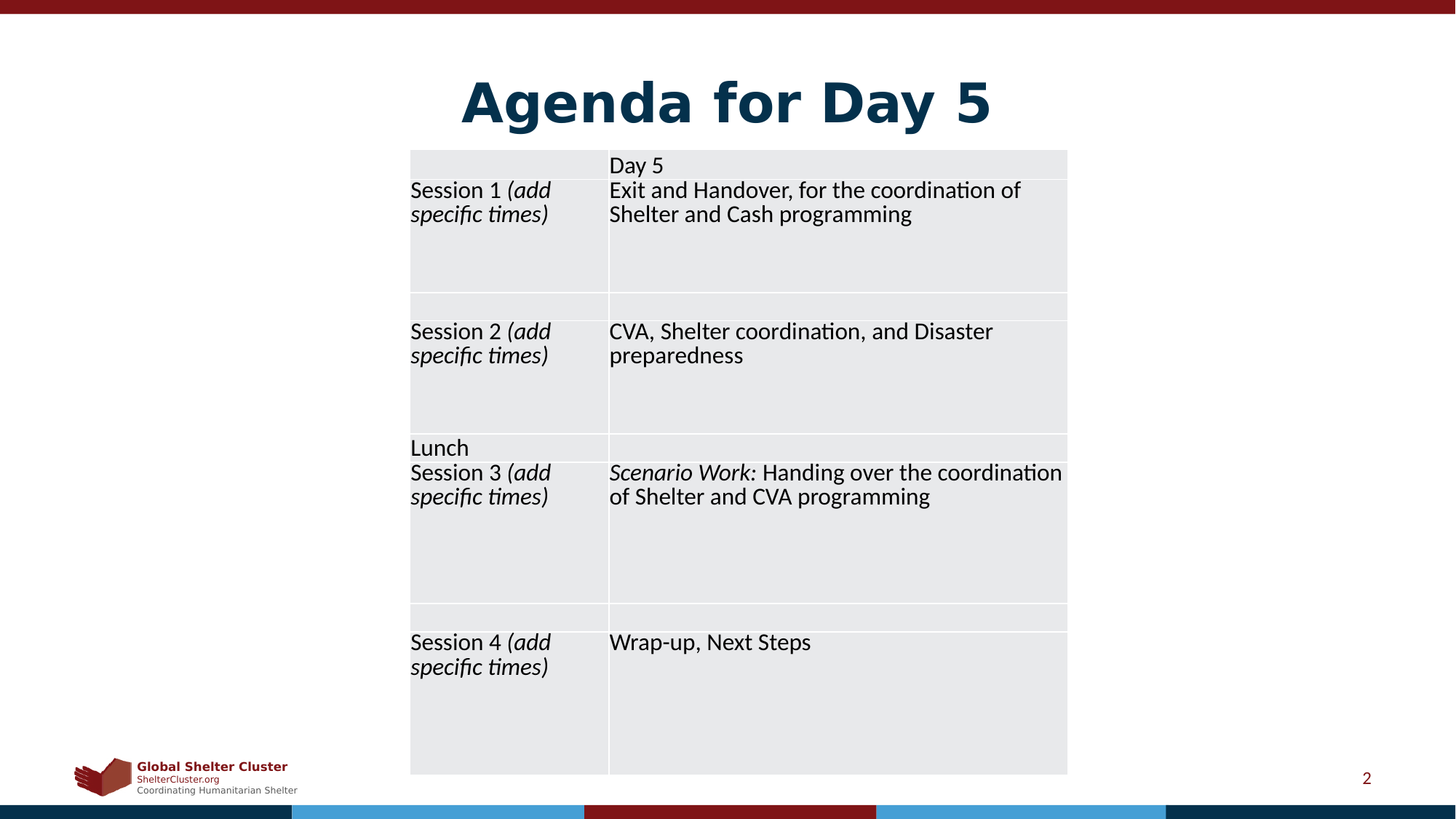

# Agenda for Day 5
|  | Day 5 |
| --- | --- |
| Session 1 (add specific times) | Exit and Handover, for the coordination of Shelter and Cash programming |
|  |  |
| Session 2 (add specific times) | CVA, Shelter coordination, and Disaster preparedness |
| Lunch |  |
| Session 3 (add specific times) | Scenario Work: Handing over the coordination of Shelter and CVA programming |
|  |  |
| Session 4 (add specific times) | Wrap-up, Next Steps |
2